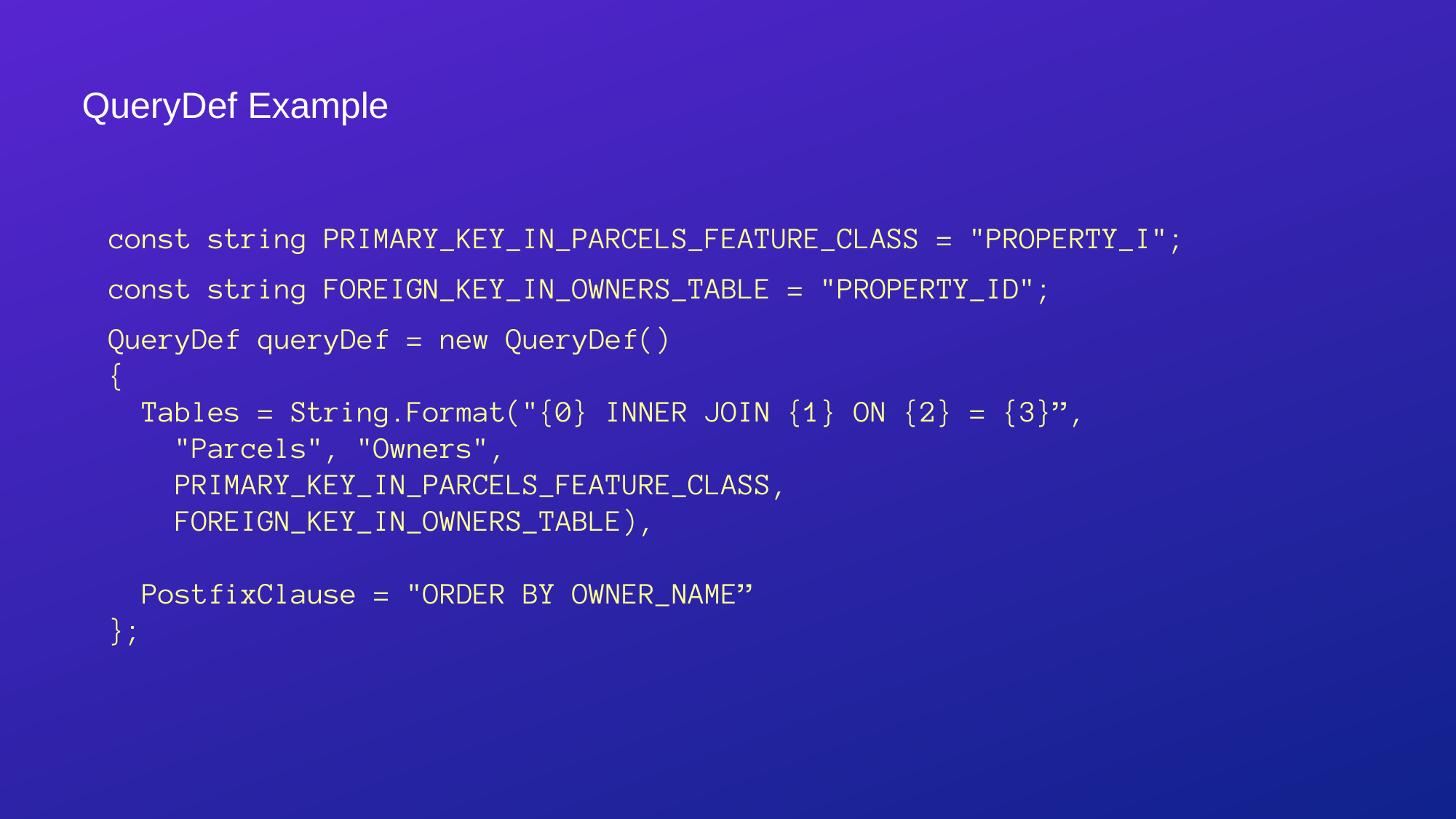

# QueryDef Example
const string PRIMARY_KEY_IN_PARCELS_FEATURE_CLASS = "PROPERTY_I";
const string FOREIGN_KEY_IN_OWNERS_TABLE = "PROPERTY_ID";
QueryDef queryDef = new QueryDef()
{
  Tables = String.Format("{0} INNER JOIN {1} ON {2} = {3}”,
    "Parcels", "Owners",
    PRIMARY_KEY_IN_PARCELS_FEATURE_CLASS,
    FOREIGN_KEY_IN_OWNERS_TABLE),
  PostfixClause = "ORDER BY OWNER_NAME”
};